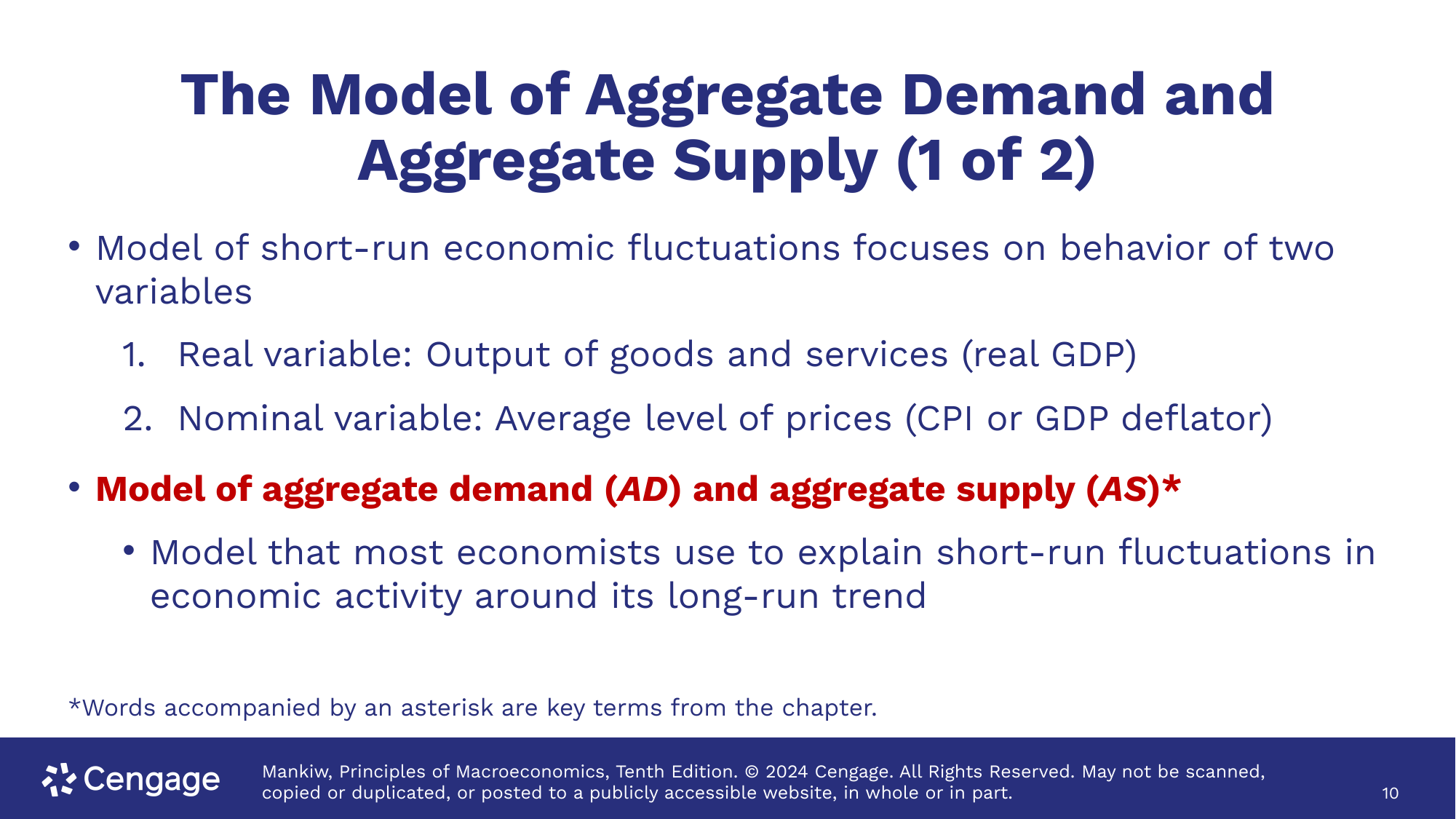

# The Model of Aggregate Demand and Aggregate Supply (1 of 2)
Model of short-run economic fluctuations focuses on behavior of two variables
Real variable: Output of goods and services (real GDP)
Nominal variable: Average level of prices (CPI or GDP deflator)
Model of aggregate demand (AD) and aggregate supply (AS)*
Model that most economists use to explain short-run fluctuations in economic activity around its long-run trend
*Words accompanied by an asterisk are key terms from the chapter.